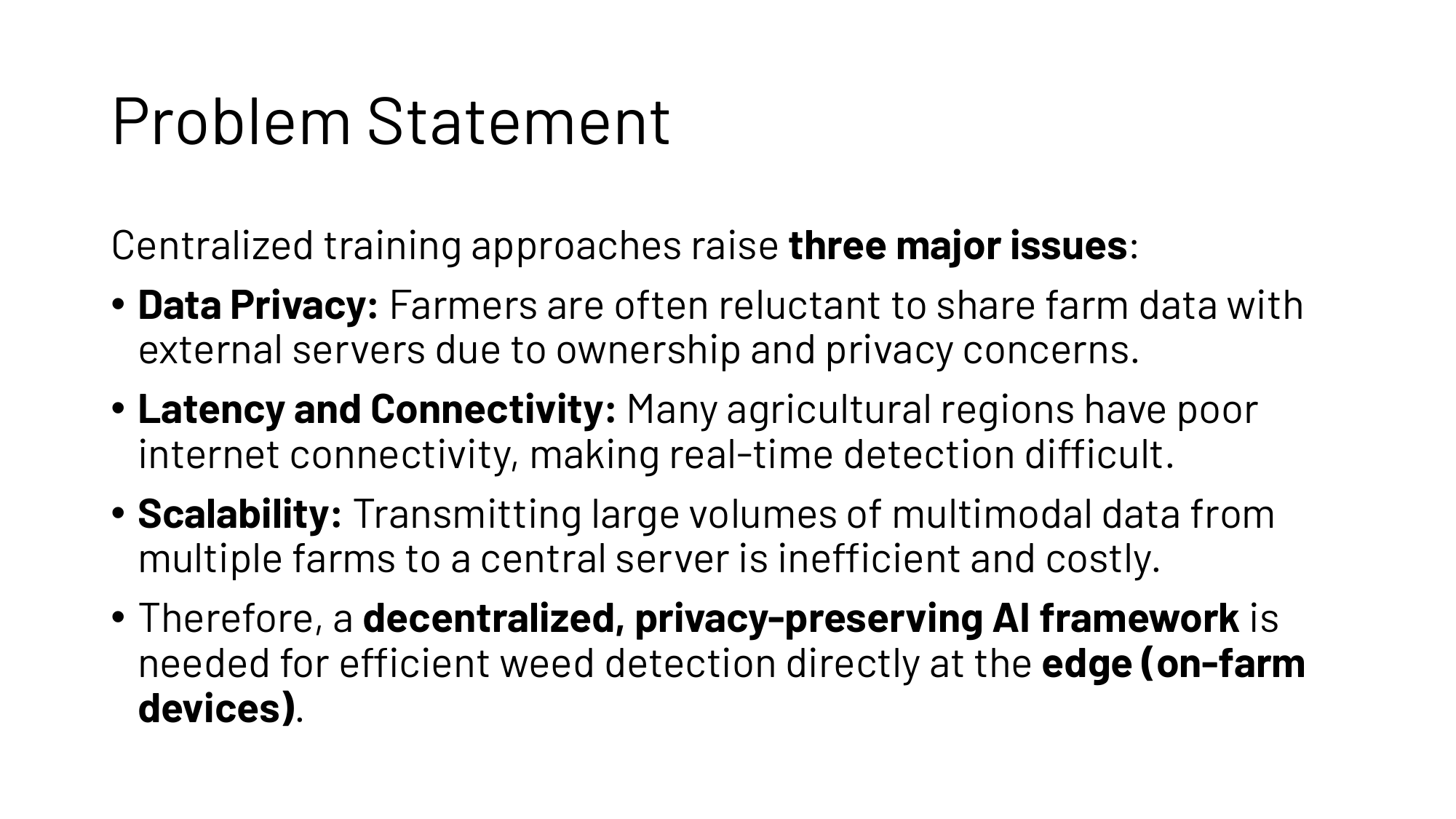

# Problem Statement
Centralized training approaches raise three major issues:
Data Privacy: Farmers are often reluctant to share farm data with external servers due to ownership and privacy concerns.
Latency and Connectivity: Many agricultural regions have poor internet connectivity, making real-time detection difficult.
Scalability: Transmitting large volumes of multimodal data from multiple farms to a central server is inefficient and costly.
Therefore, a decentralized, privacy-preserving AI framework is needed for efficient weed detection directly at the edge (on-farm devices).